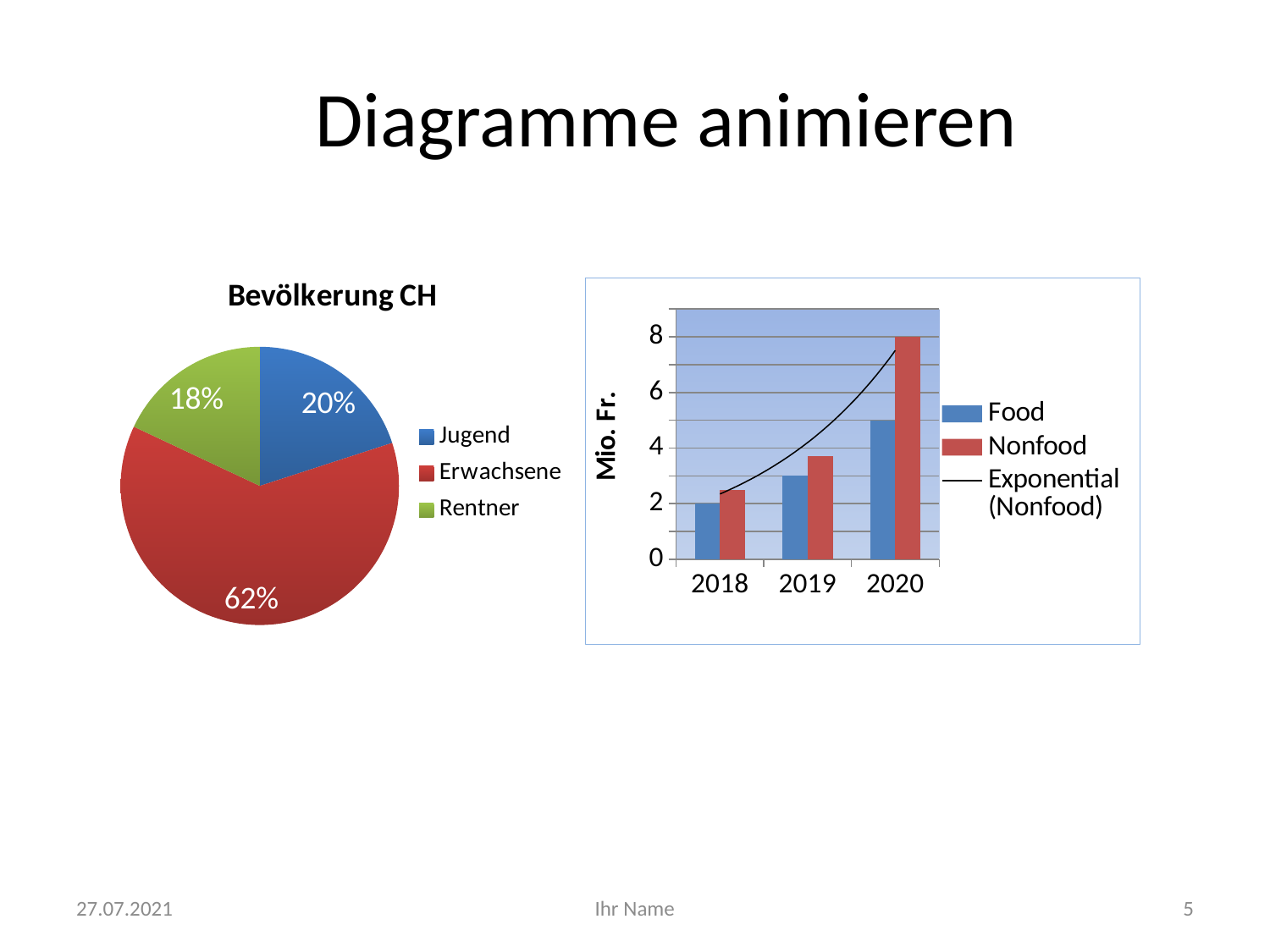

# Diagramme animieren

### Chart: Bevölkerung CH

| Category | Anteil |
|---|---|
| Jugend | 20.0 |
| Erwachsene | 62.0 |
| Rentner | 18.0 |

### Chart

| Category | Food | Nonfood |
|---|---|---|
| 2018 | 2.0 | 2.5 |
| 2019 | 3.0 | 3.7 |
| 2020 | 5.0 | 8.0 |
27.07.2021
Ihr Name
5